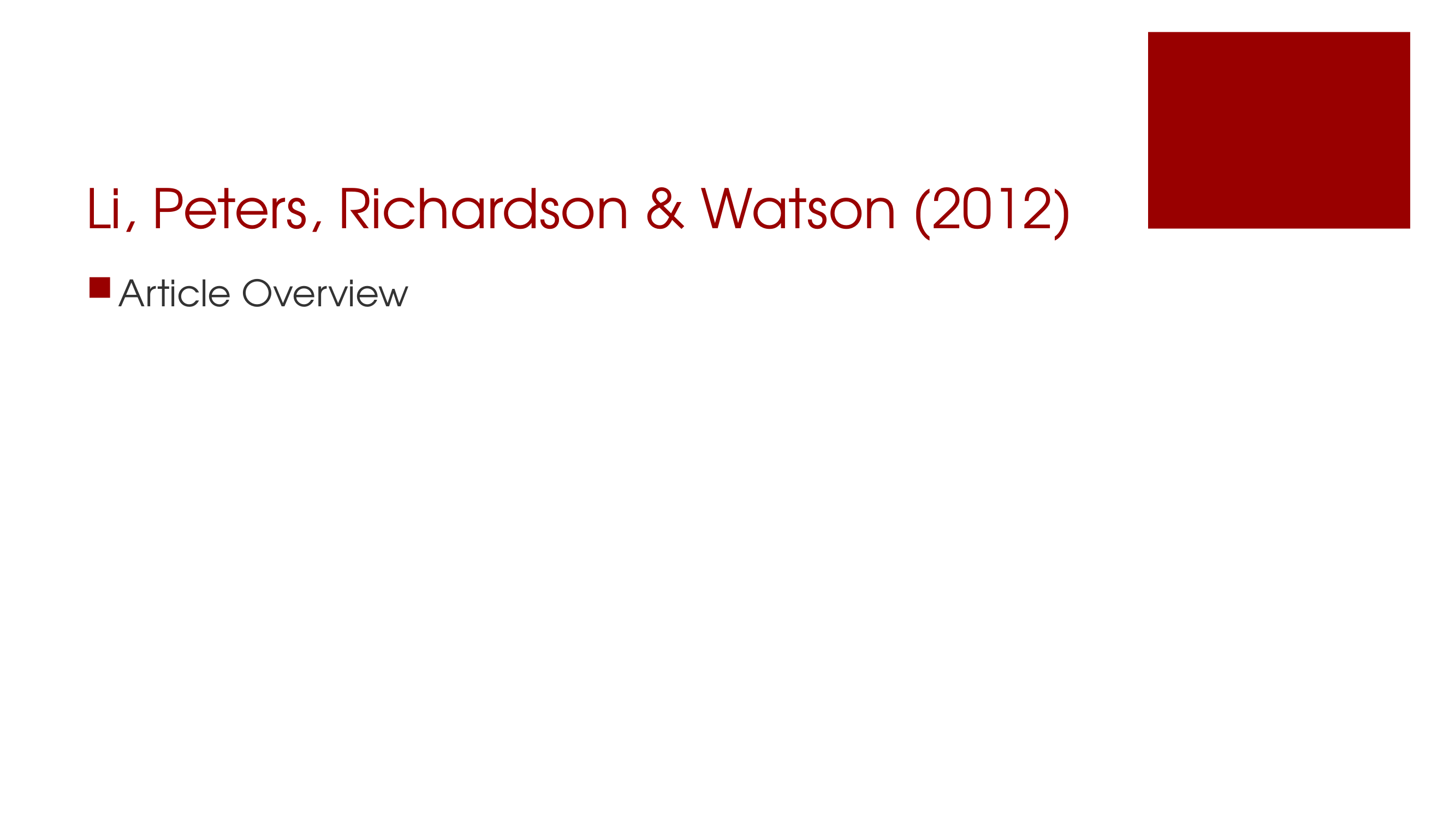

# Li, Peters, Richardson & Watson (2012)
Article Overview